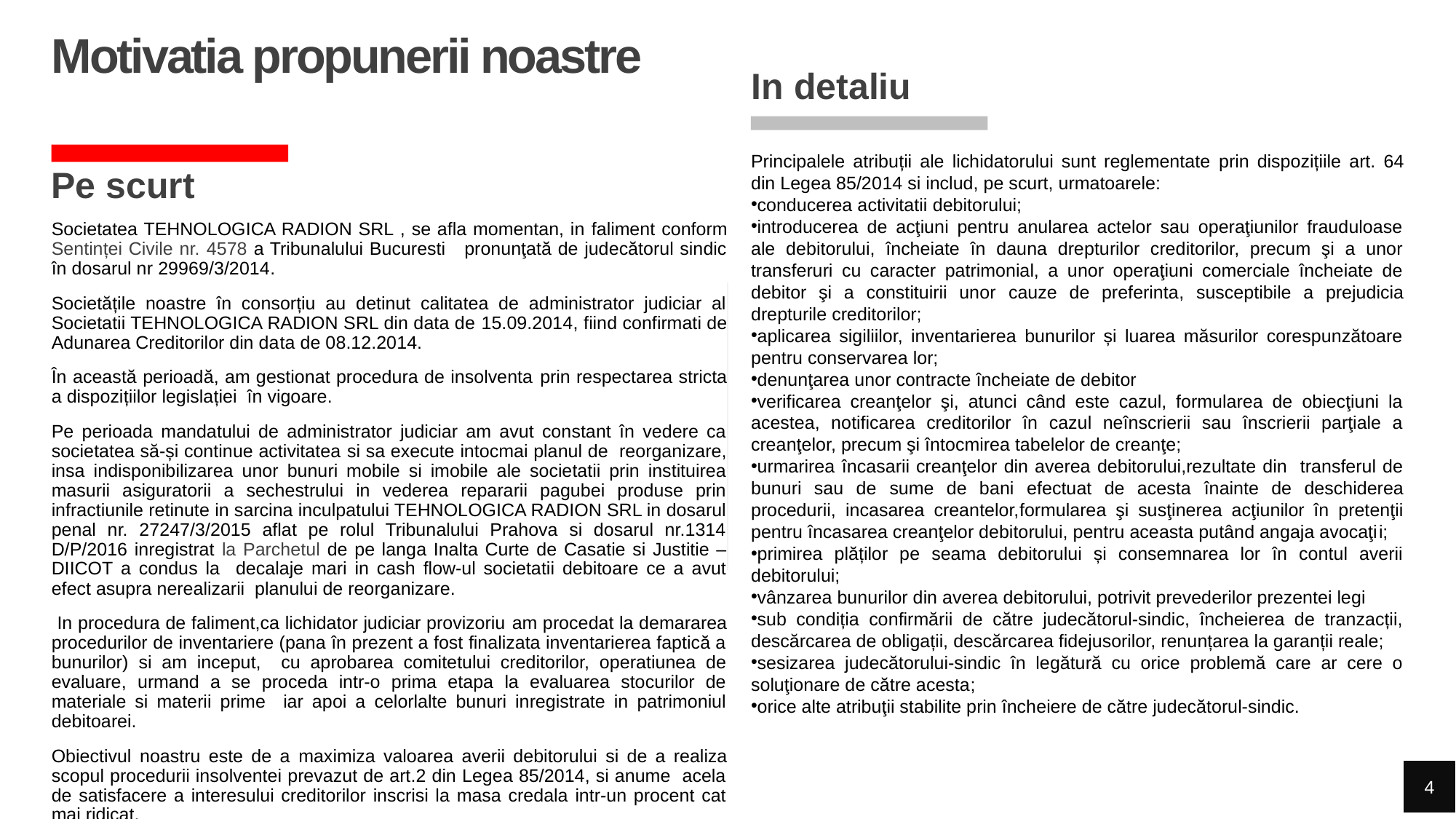

# Motivatia propunerii noastre
In detaliu

Principalele atribuții ale lichidatorului sunt reglementate prin dispozițiile art. 64 din Legea 85/2014 si includ, pe scurt, urmatoarele:
conducerea activitatii debitorului;
introducerea de acţiuni pentru anularea actelor sau operaţiunilor frauduloase ale debitorului, încheiate în dauna drepturilor creditorilor, precum şi a unor transferuri cu caracter patrimonial, a unor operaţiuni comerciale încheiate de debitor şi a constituirii unor cauze de preferinta, susceptibile a prejudicia drepturile creditorilor;
aplicarea sigiliilor, inventarierea bunurilor și luarea măsurilor corespunzătoare pentru conservarea lor;
denunţarea unor contracte încheiate de debitor
verificarea creanţelor şi, atunci când este cazul, formularea de obiecţiuni la acestea, notificarea creditorilor în cazul neînscrierii sau înscrierii parţiale a creanţelor, precum şi întocmirea tabelelor de creanţe;
urmarirea încasarii creanţelor din averea debitorului,rezultate din  transferul de bunuri sau de sume de bani efectuat de acesta înainte de deschiderea procedurii, incasarea creantelor,formularea şi susţinerea acţiunilor în pretenţii pentru încasarea creanţelor debitorului, pentru aceasta putând angaja avocaţii;
primirea plăților pe seama debitorului și consemnarea lor în contul averii debitorului;
vânzarea bunurilor din averea debitorului, potrivit prevederilor prezentei legi
sub condiția confirmării de către judecătorul-sindic, încheierea de tranzacții, descărcarea de obligații, descărcarea fidejusorilor, renunțarea la garanții reale;
sesizarea judecătorului-sindic în legătură cu orice problemă care ar cere o soluţionare de către acesta;
orice alte atribuţii stabilite prin încheiere de către judecătorul-sindic.

Pe scurt
Societatea TEHNOLOGICA RADION SRL , se afla momentan, in faliment conform Sentinței Civile nr. 4578 a Tribunalului Bucuresti   pronunţată de judecătorul sindic în dosarul nr 29969/3/2014.
Societățile noastre în consorțiu au detinut calitatea de administrator judiciar al Societatii TEHNOLOGICA RADION SRL din data de 15.09.2014, fiind confirmati de Adunarea Creditorilor din data de 08.12.2014.
În această perioadă, am gestionat procedura de insolventa prin respectarea stricta a dispozițiilor legislației  în vigoare.
Pe perioada mandatului de administrator judiciar am avut constant în vedere ca societatea să-și continue activitatea si sa execute intocmai planul de  reorganizare, insa indisponibilizarea unor bunuri mobile si imobile ale societatii prin instituirea masurii asiguratorii a sechestrului in vederea repararii pagubei produse prin infractiunile retinute in sarcina inculpatului TEHNOLOGICA RADION SRL in dosarul penal nr. 27247/3/2015 aflat pe rolul Tribunalului Prahova si dosarul nr.1314 D/P/2016 inregistrat la Parchetul de pe langa Inalta Curte de Casatie si Justitie – DIICOT a condus la  decalaje mari in cash flow-ul societatii debitoare ce a avut efect asupra nerealizarii  planului de reorganizare.
 In procedura de faliment,ca lichidator judiciar provizoriu am procedat la demararea procedurilor de inventariere (pana în prezent a fost finalizata inventarierea faptică a bunurilor) si am inceput,  cu aprobarea comitetului creditorilor, operatiunea de evaluare, urmand a se proceda intr-o prima etapa la evaluarea stocurilor de materiale si materii prime  iar apoi a celorlalte bunuri inregistrate in patrimoniul debitoarei.
Obiectivul noastru este de a maximiza valoarea averii debitorului si de a realiza scopul procedurii insolventei prevazut de art.2 din Legea 85/2014, si anume  acela de satisfacere a interesului creditorilor inscrisi la masa credala intr-un procent cat mai ridicat.

4